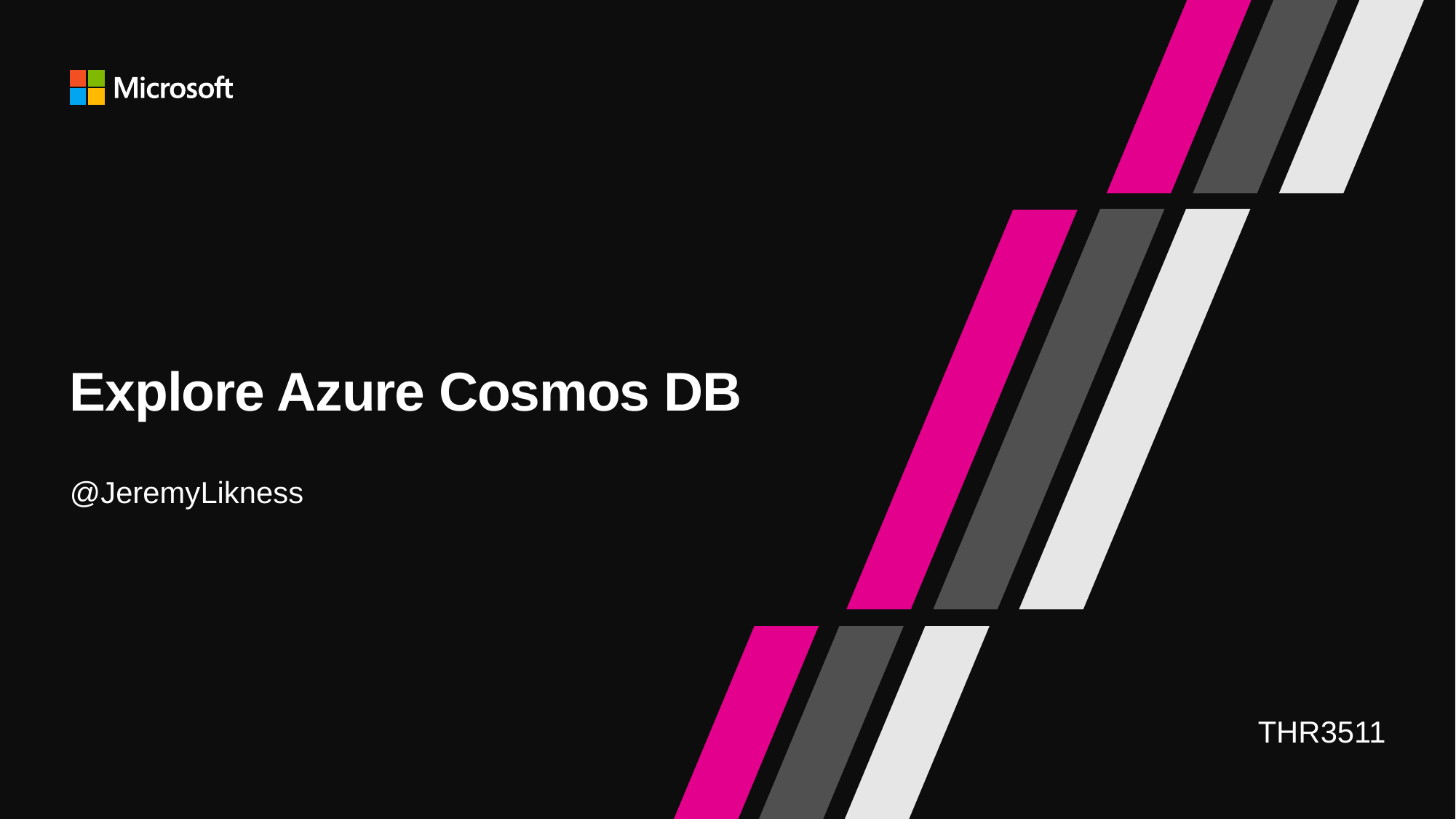

# Explore Azure Cosmos DB
@JeremyLikness
THR3511